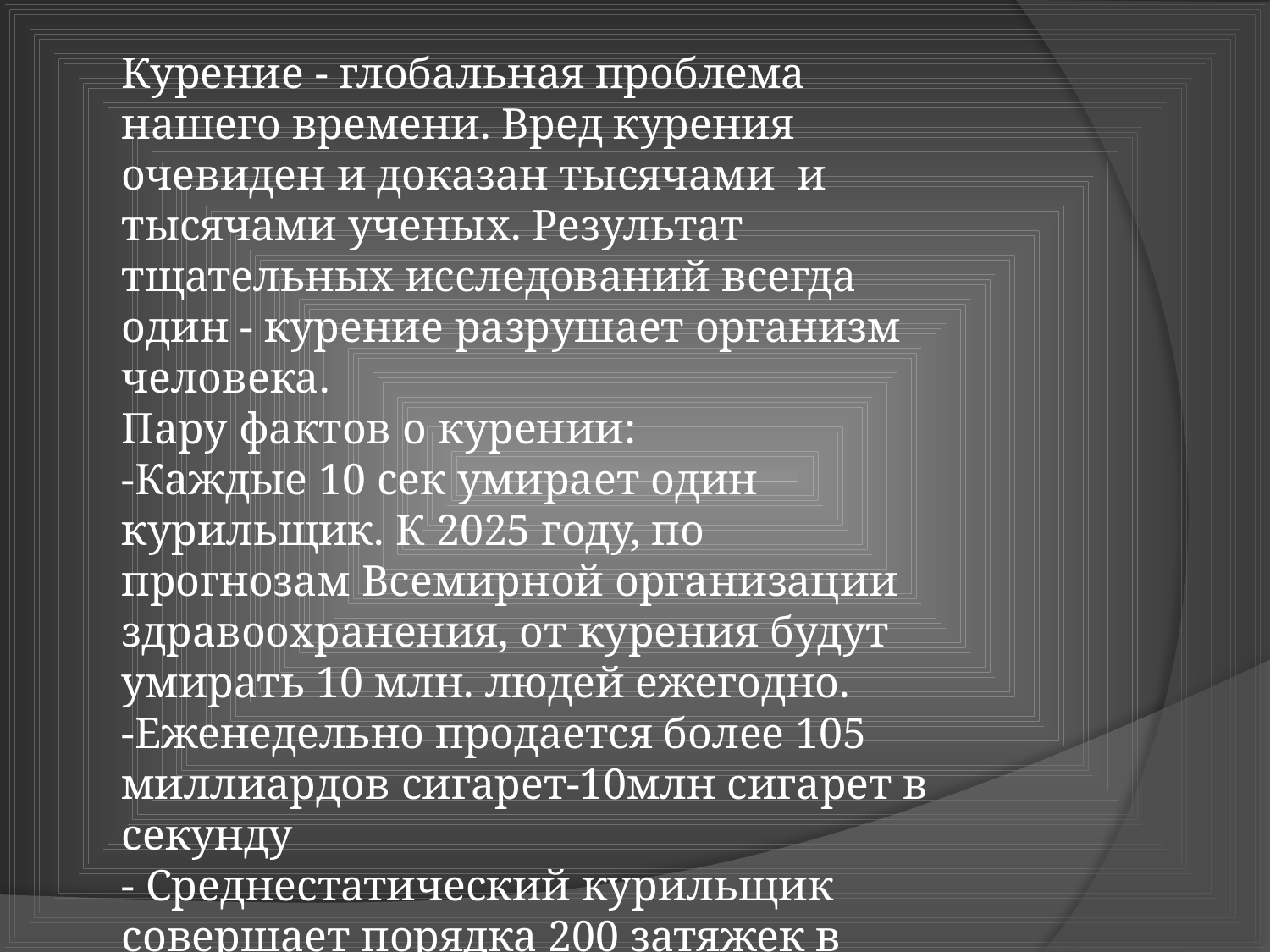

Курение - глобальная проблема нашего времени. Вред курения очевиден и доказан тысячами  и тысячами ученых. Результат тщательных исследований всегда один - курение разрушает организм человека.
Пару фактов о курении:
-Каждые 10 сек умирает один курильщик. К 2025 году, по прогнозам Всемирной организации здравоохранения, от курения будут умирать 10 млн. людей ежегодно.
-Еженедельно продается более 105 миллиардов сигарет-10млн сигарет в секунду
- Среднестатический курильщик совершает порядка 200 затяжек в сутки.